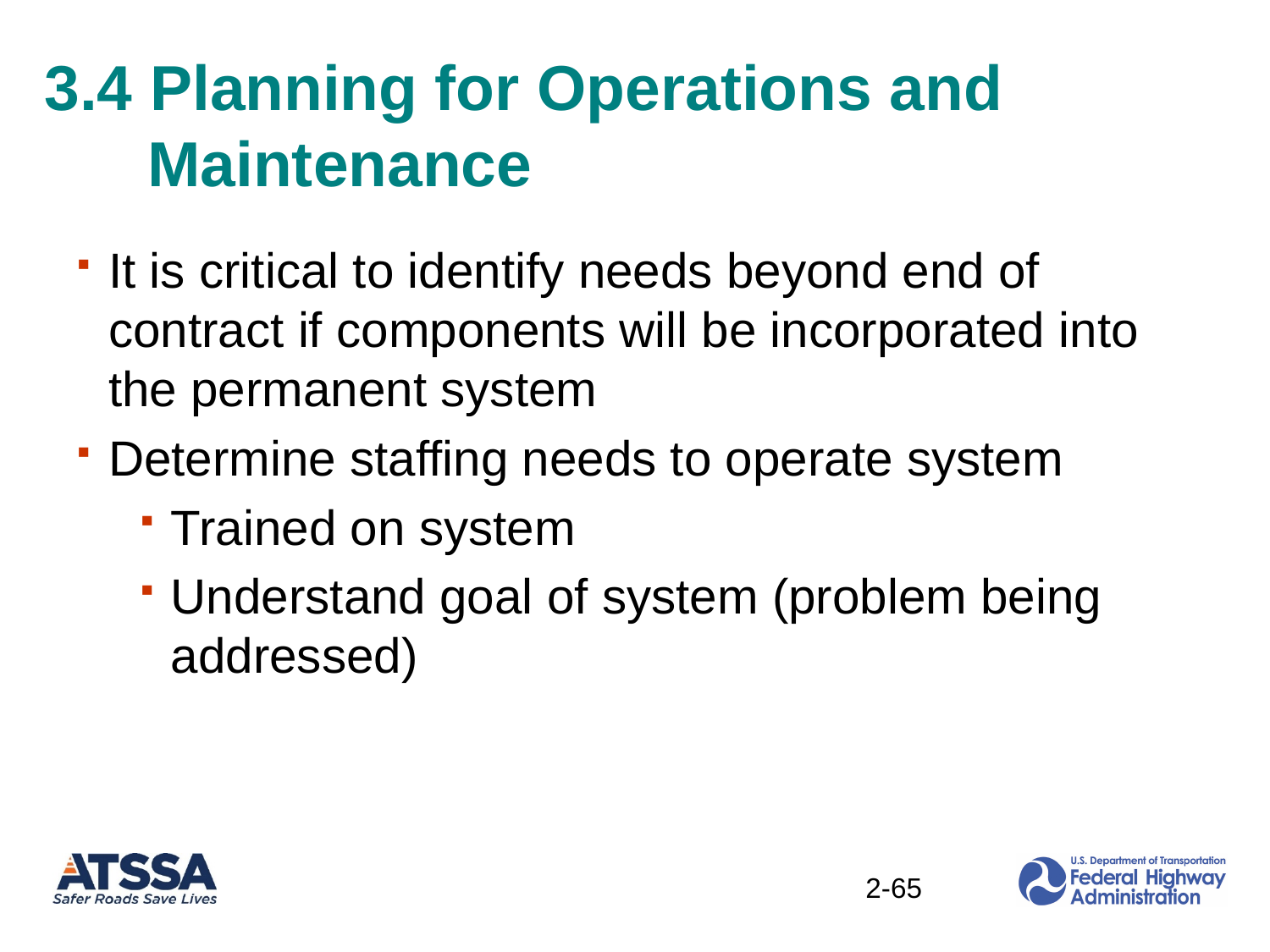

# 3.4 Planning for Operations and Maintenance
It is critical to identify needs beyond end of contract if components will be incorporated into the permanent system
Determine staffing needs to operate system
Trained on system
Understand goal of system (problem being addressed)